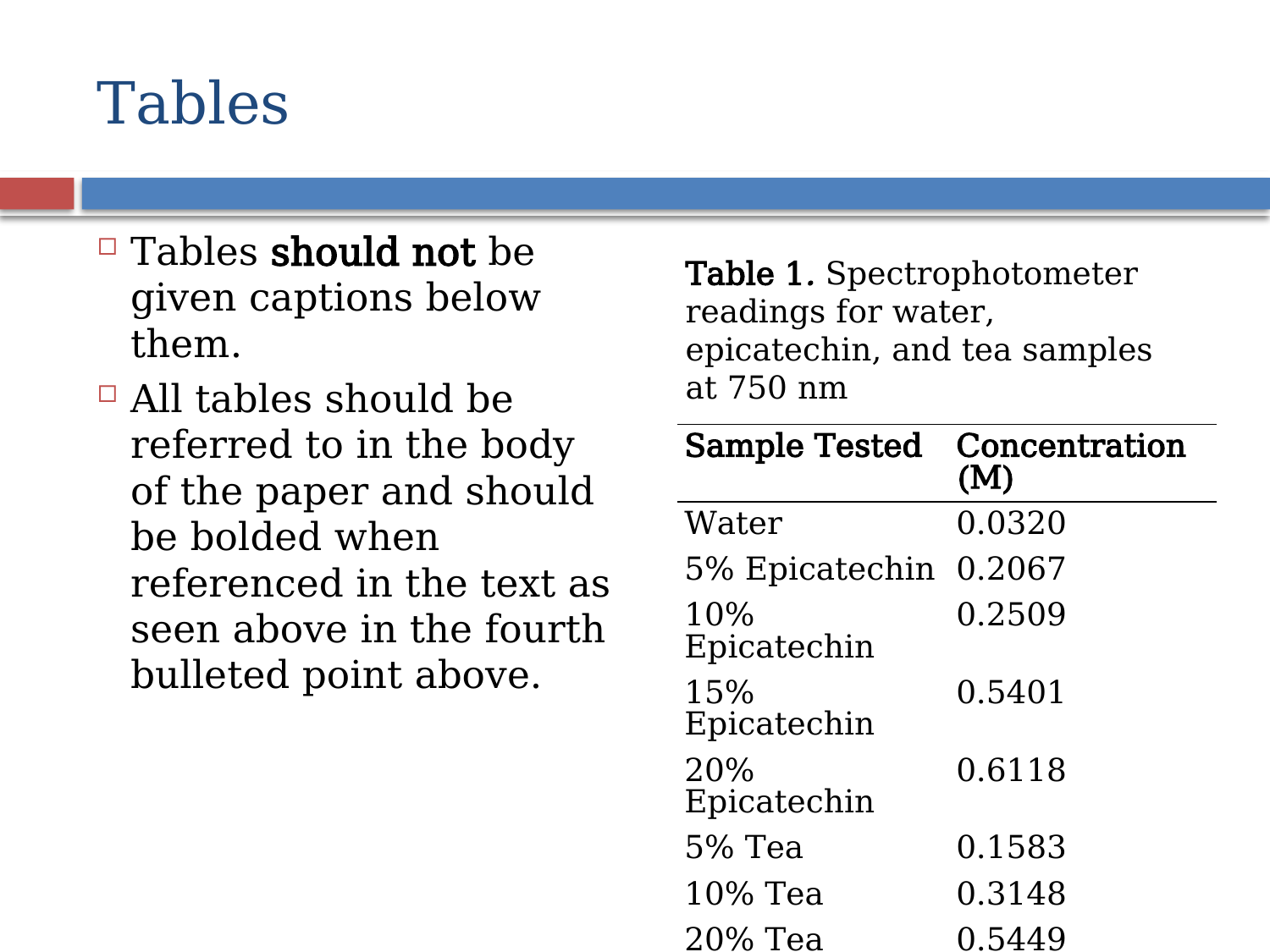

# Tables
Tables should not be given captions below them.
All tables should be referred to in the body of the paper and should be bolded when referenced in the text as seen above in the fourth bulleted point above.

Table 1. Spectrophotometer readings for water, epicatechin, and tea samples at 750 nm

| Sample Tested | Concentration (M) |
| --- | --- |
| Water | 0.0320 |
| 5% Epicatechin | 0.2067 |
| 10% Epicatechin | 0.2509 |
| 15% Epicatechin | 0.5401 |
| 20% Epicatechin | 0.6118 |
| 5% Tea | 0.1583 |
| 10% Tea | 0.3148 |
| 20% Tea | 0.5449 |